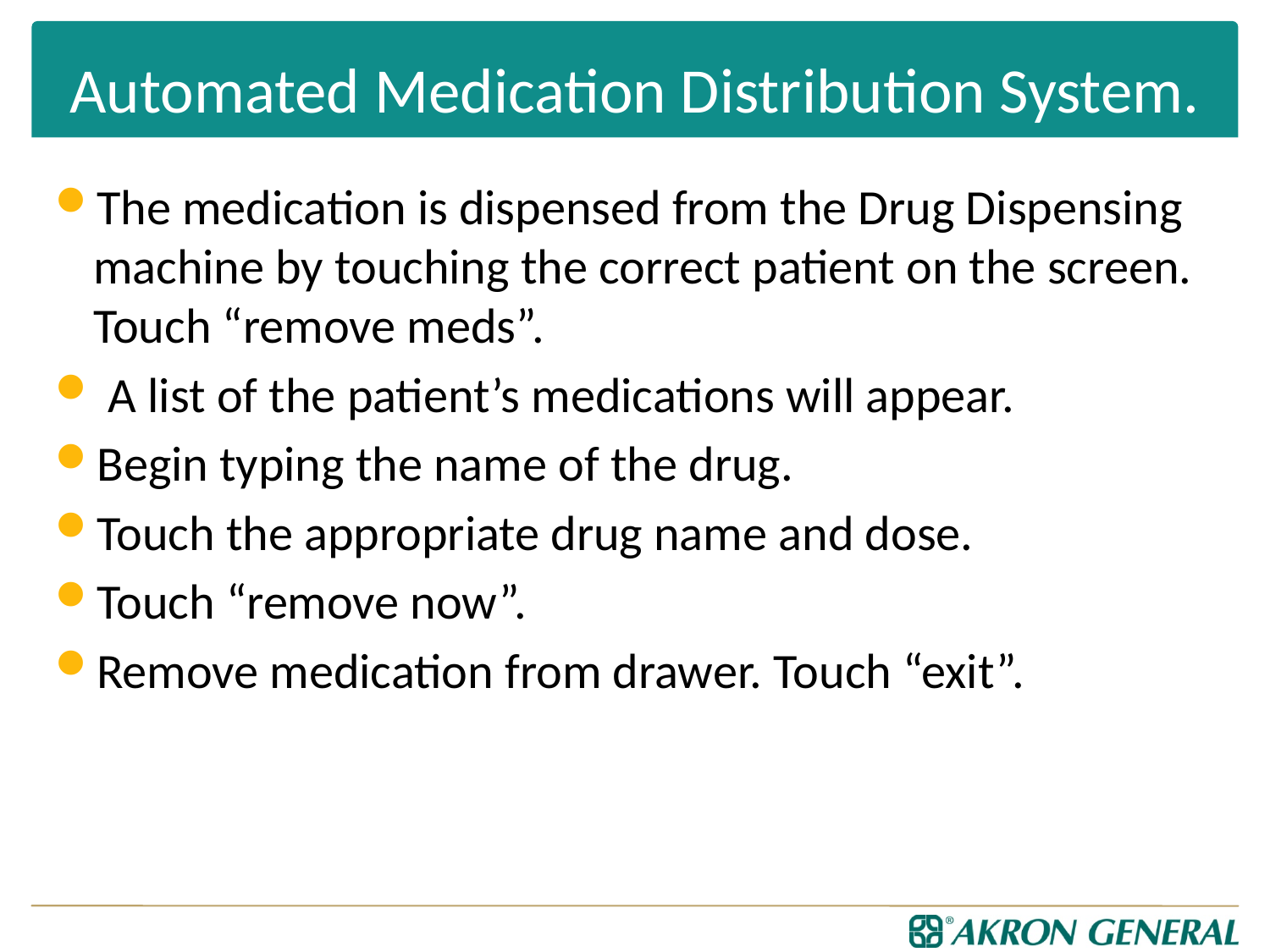

# Automated Medication Distribution System.
The medication is dispensed from the Drug Dispensing machine by touching the correct patient on the screen. Touch “remove meds”.
 A list of the patient’s medications will appear.
Begin typing the name of the drug.
Touch the appropriate drug name and dose.
Touch “remove now”.
Remove medication from drawer. Touch “exit”.